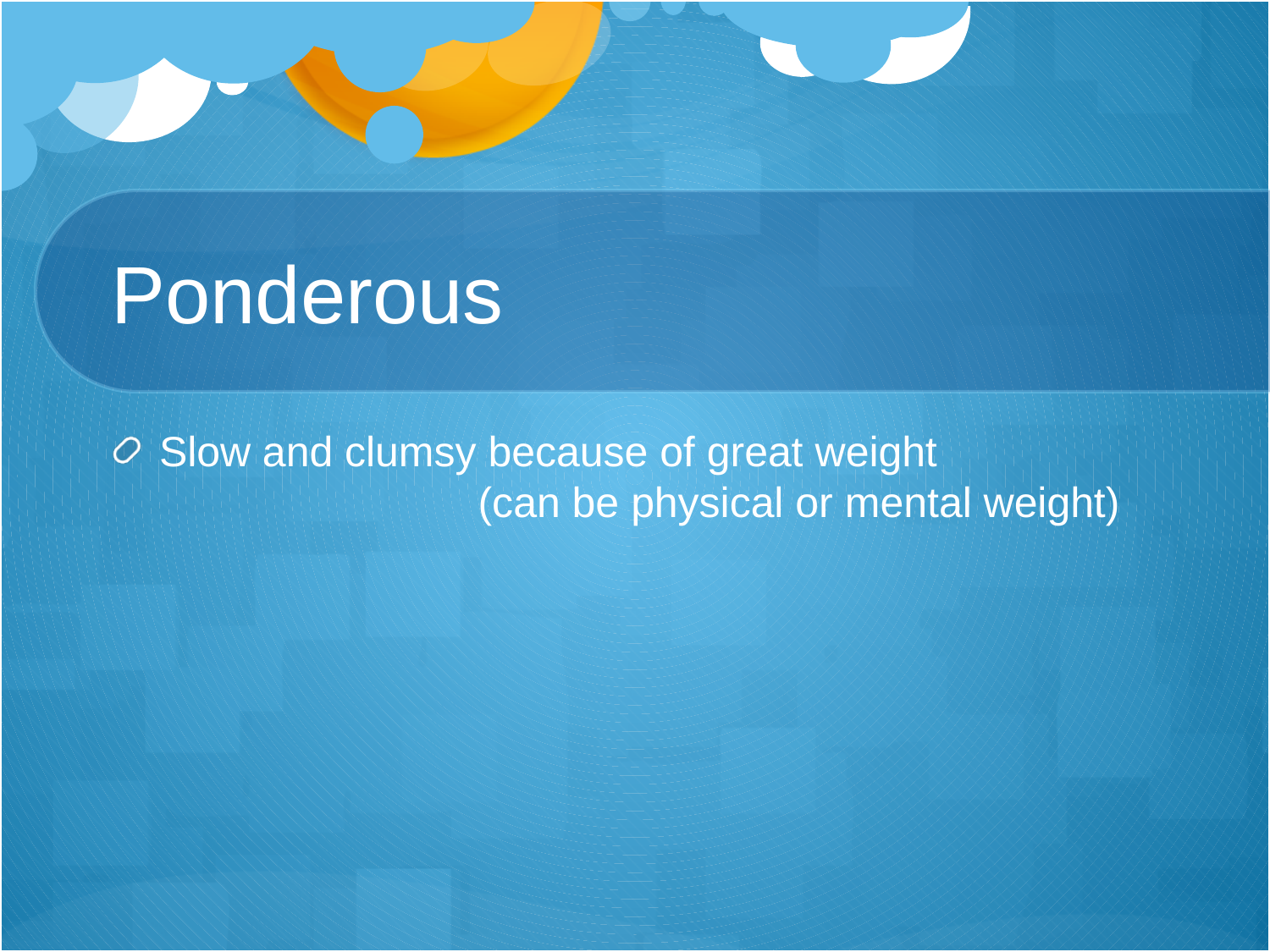

# Ponderous
Slow and clumsy because of great weight                                              (can be physical or mental weight)